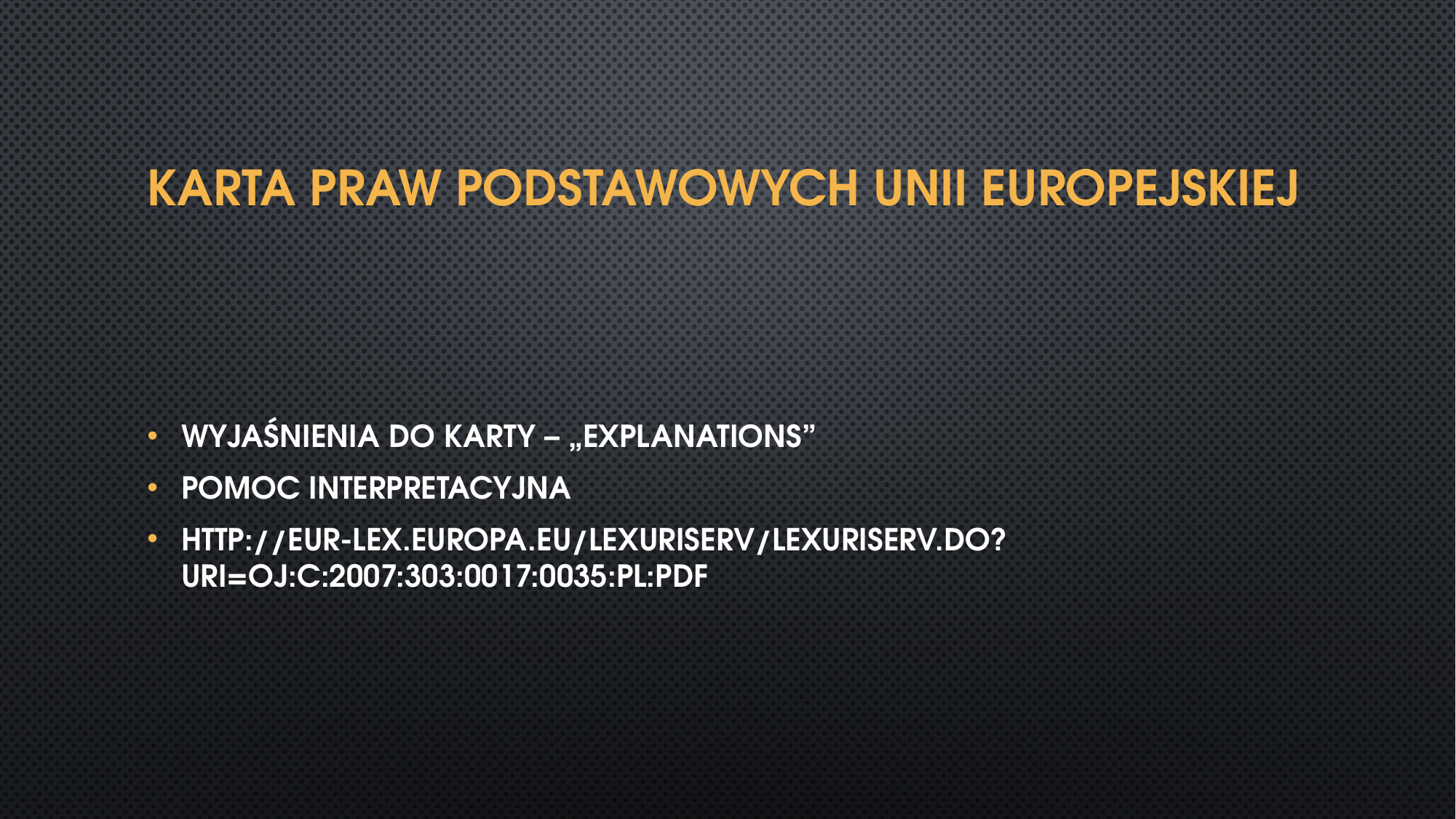

# KARTA PRAW PODSTAWOWYCH UNII EUROPEJSKIEJ
WYJAŚNIENIA DO KARTY – „EXPLANATIONS”
POMOC INTERPRETACYJNA
http://eur-lex.europa.eu/LexUriServ/LexUriServ.do?uri=OJ:C:2007:303:0017:0035:PL:PDF